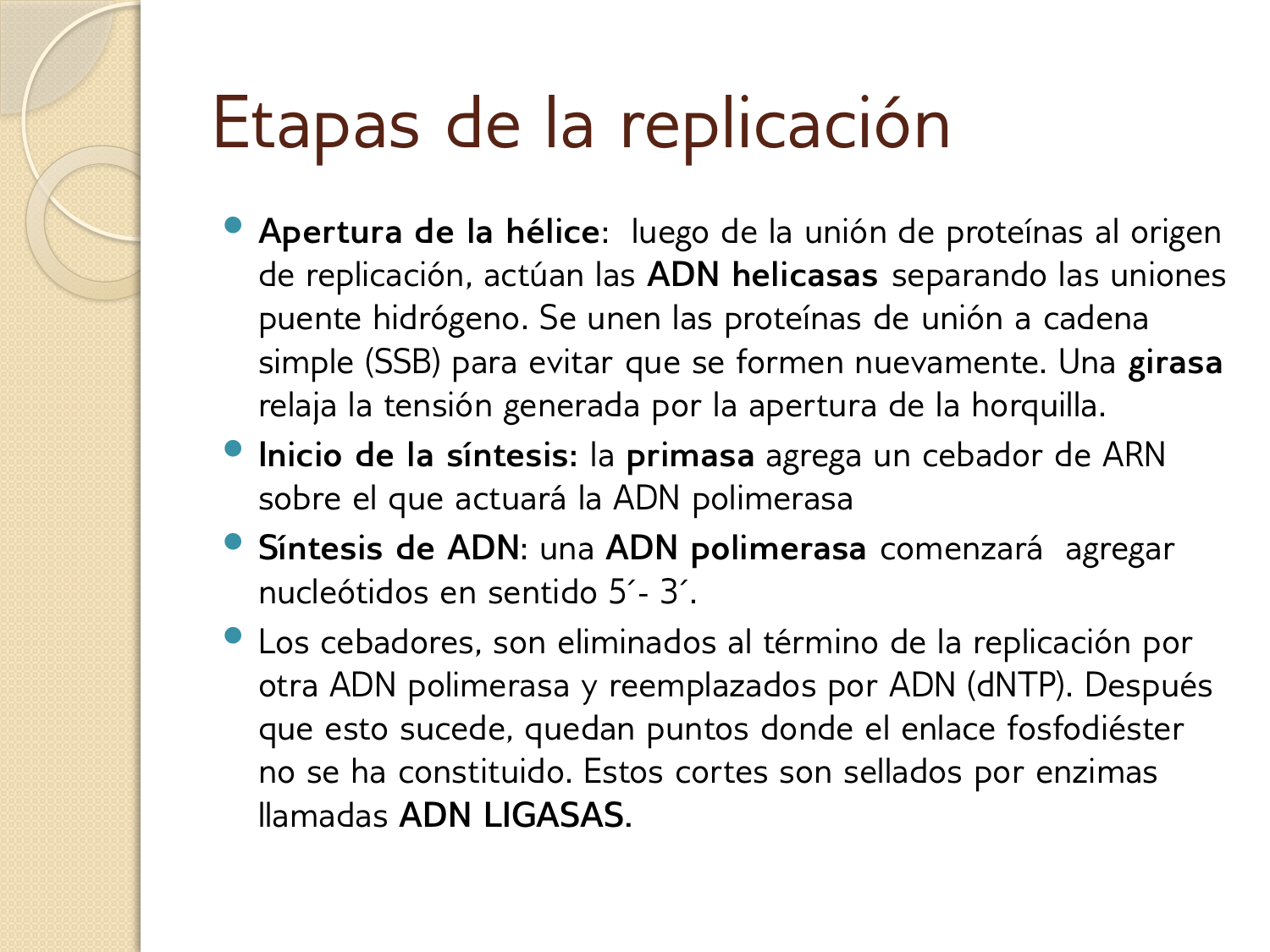

# Etapas de la replicación
Apertura de la hélice:  luego de la unión de proteínas al origen de replicación, actúan las ADN helicasas separando las uniones puente hidrógeno. Se unen las proteínas de unión a cadena simple (SSB) para evitar que se formen nuevamente. Una girasa relaja la tensión generada por la apertura de la horquilla.
Inicio de la síntesis: la primasa agrega un cebador de ARN sobre el que actuará la ADN polimerasa
Síntesis de ADN: una ADN polimerasa comenzará  agregar nucleótidos en sentido 5´- 3´.
Los cebadores, son eliminados al término de la replicación por otra ADN polimerasa y reemplazados por ADN (dNTP). Después que esto sucede, quedan puntos donde el enlace fosfodiéster no se ha constituido. Estos cortes son sellados por enzimas llamadas ADN LIGASAS.